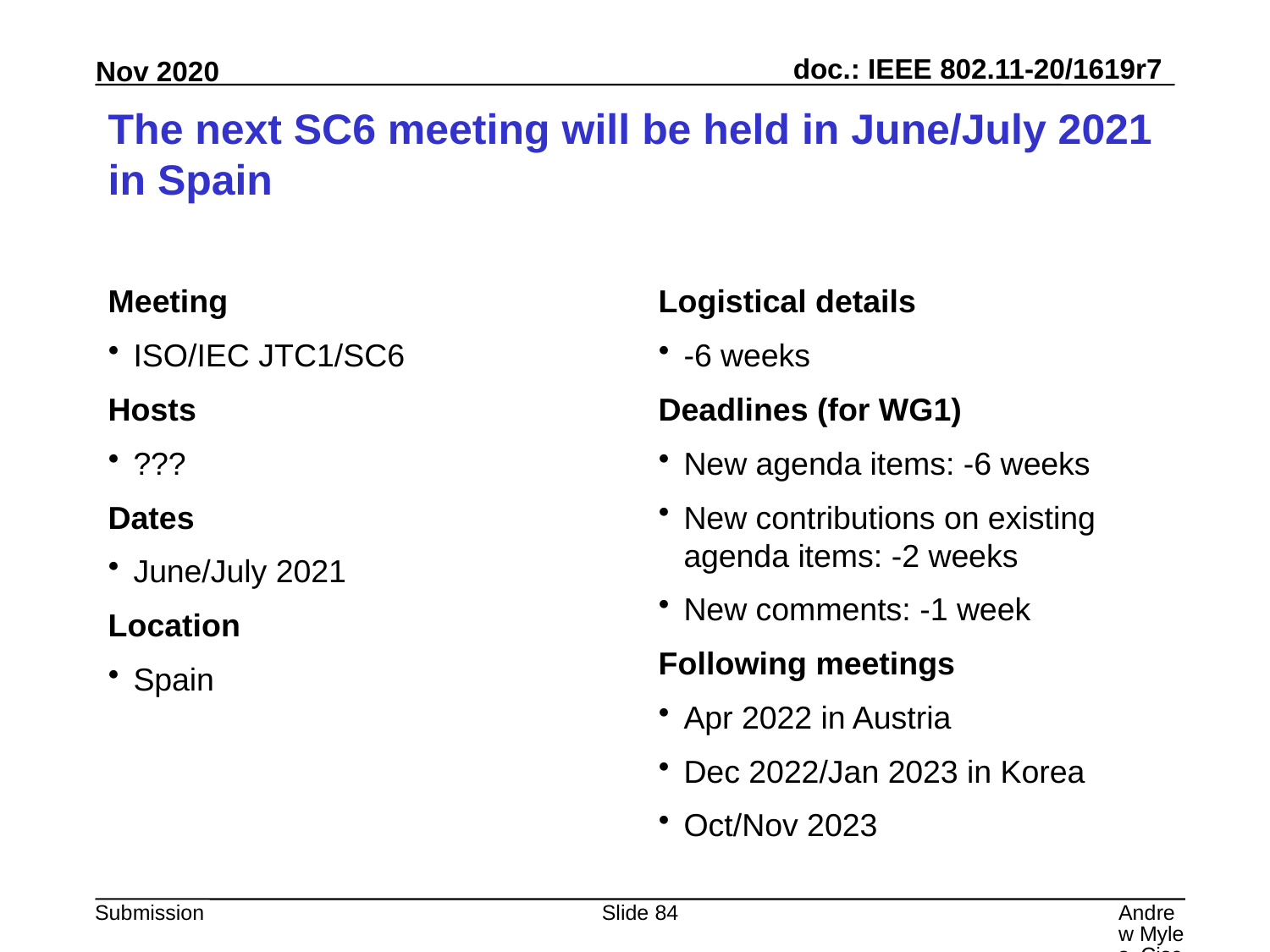

# The next SC6 meeting will be held in June/July 2021 in Spain
Meeting
ISO/IEC JTC1/SC6
Hosts
???
Dates
June/July 2021
Location
Spain
Logistical details
-6 weeks
Deadlines (for WG1)
New agenda items: -6 weeks
New contributions on existing agenda items: -2 weeks
New comments: -1 week
Following meetings
Apr 2022 in Austria
Dec 2022/Jan 2023 in Korea
Oct/Nov 2023
Slide 84
Andrew Myles, Cisco